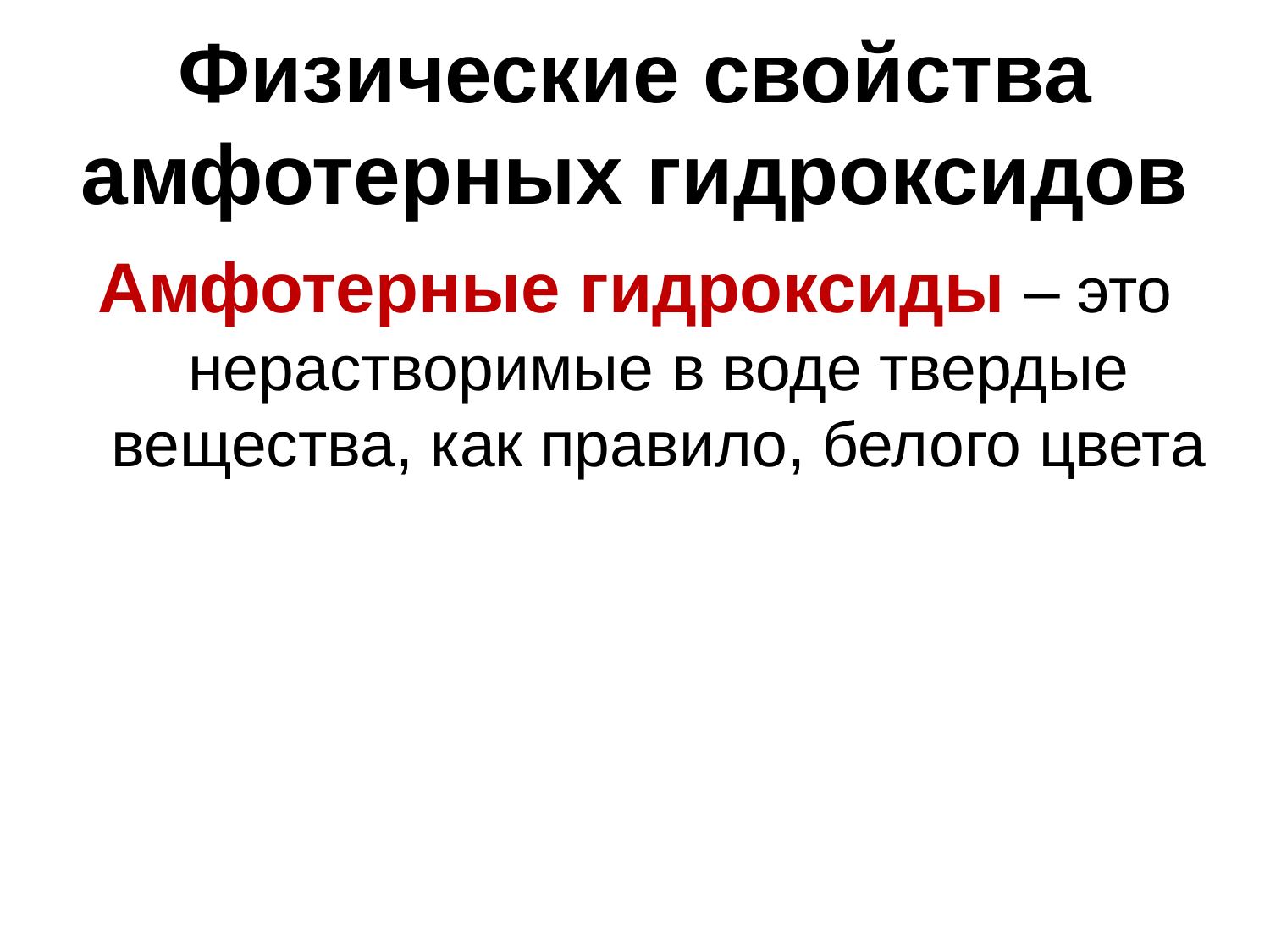

# Физические свойства амфотерных гидроксидов
Амфотерные гидроксиды – это нерастворимые в воде твердые вещества, как правило, белого цвета